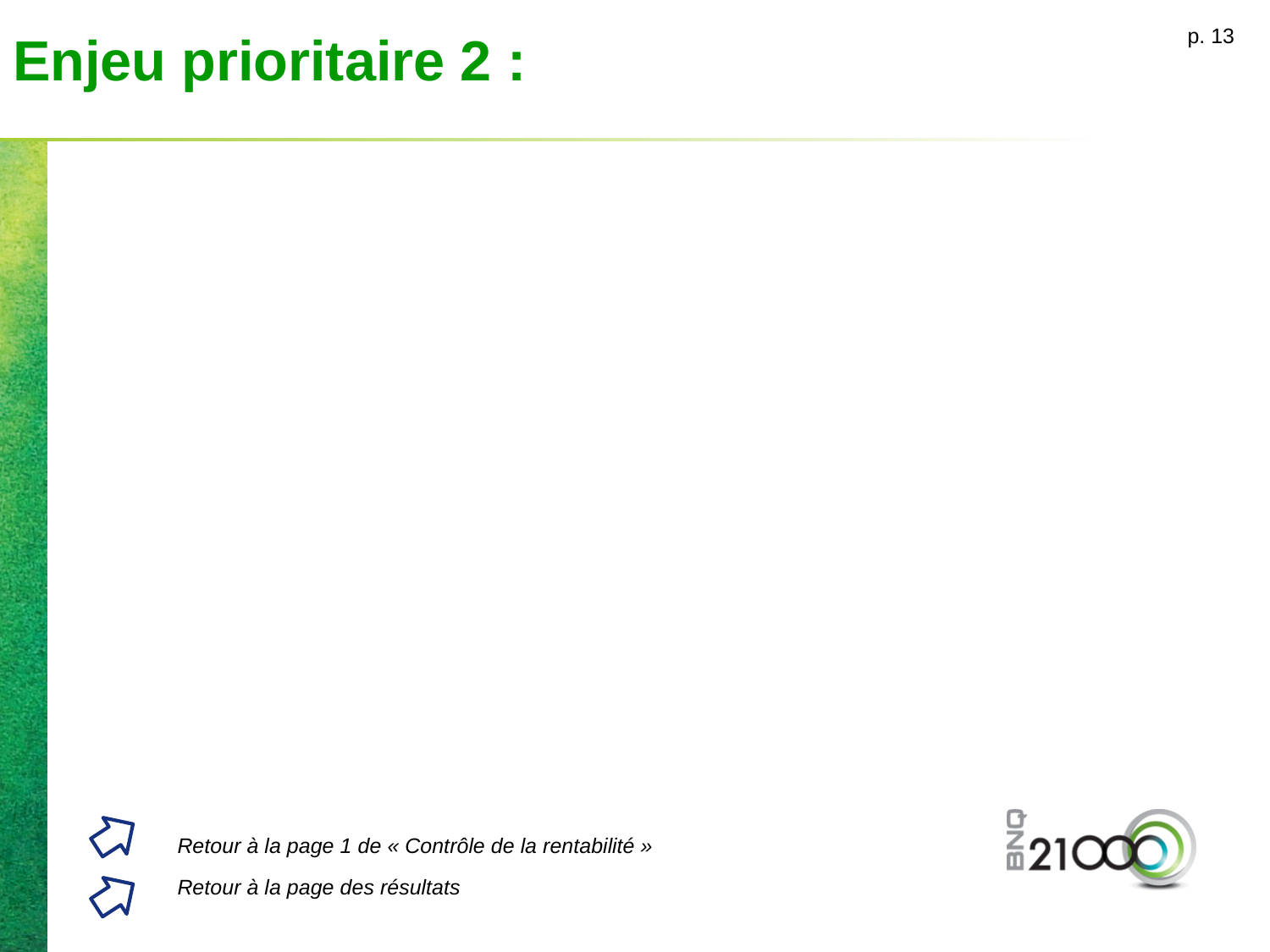

p. 13
# Enjeu prioritaire 2 :

Retour à la page 1 de « Contrôle de la rentabilité »
Retour à la page des résultats